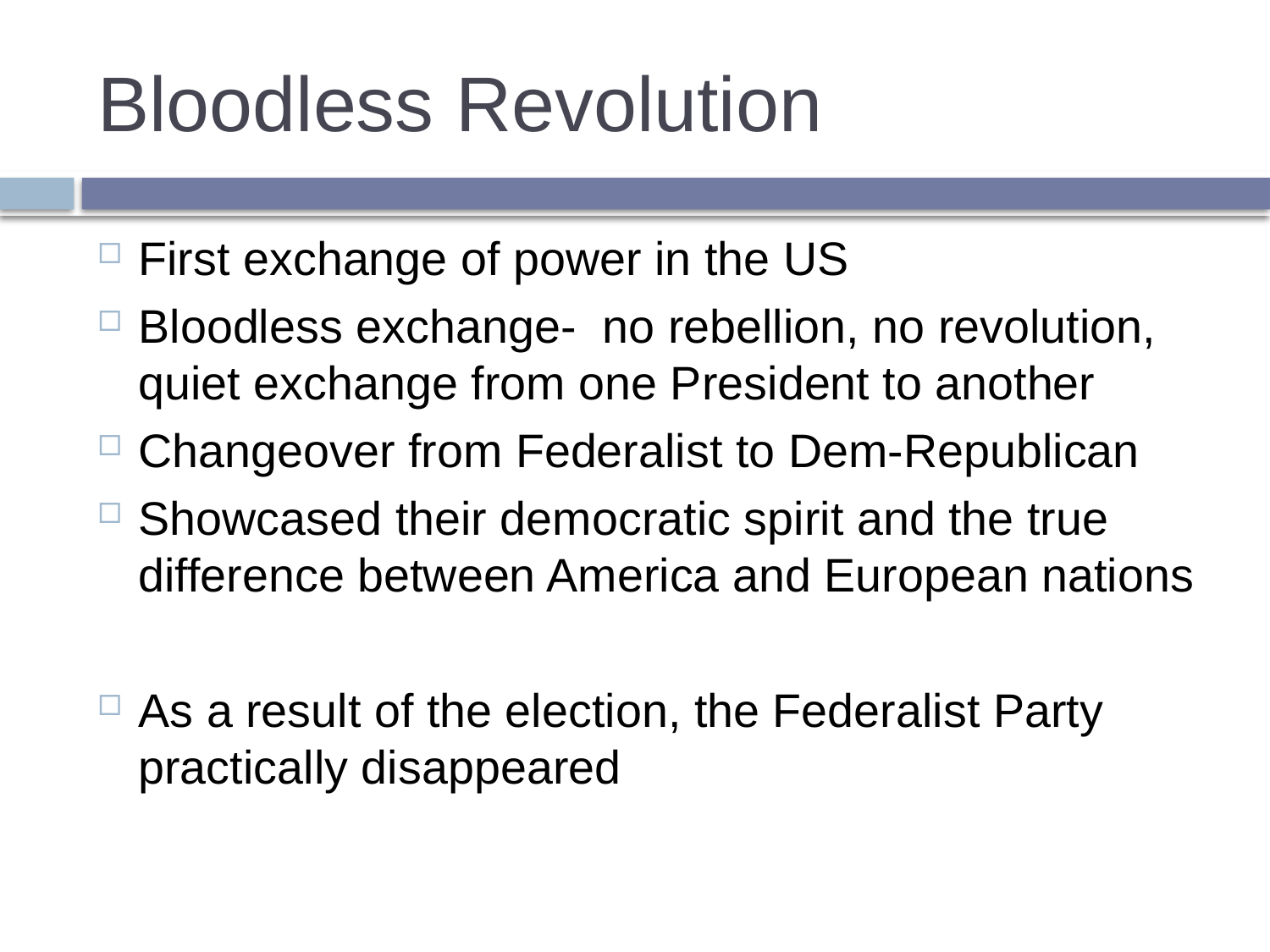

# Bloodless Revolution
First exchange of power in the US
Bloodless exchange-  no rebellion, no revolution, quiet exchange from one President to another
Changeover from Federalist to Dem-Republican
Showcased their democratic spirit and the true difference between America and European nations

As a result of the election, the Federalist Party practically disappeared